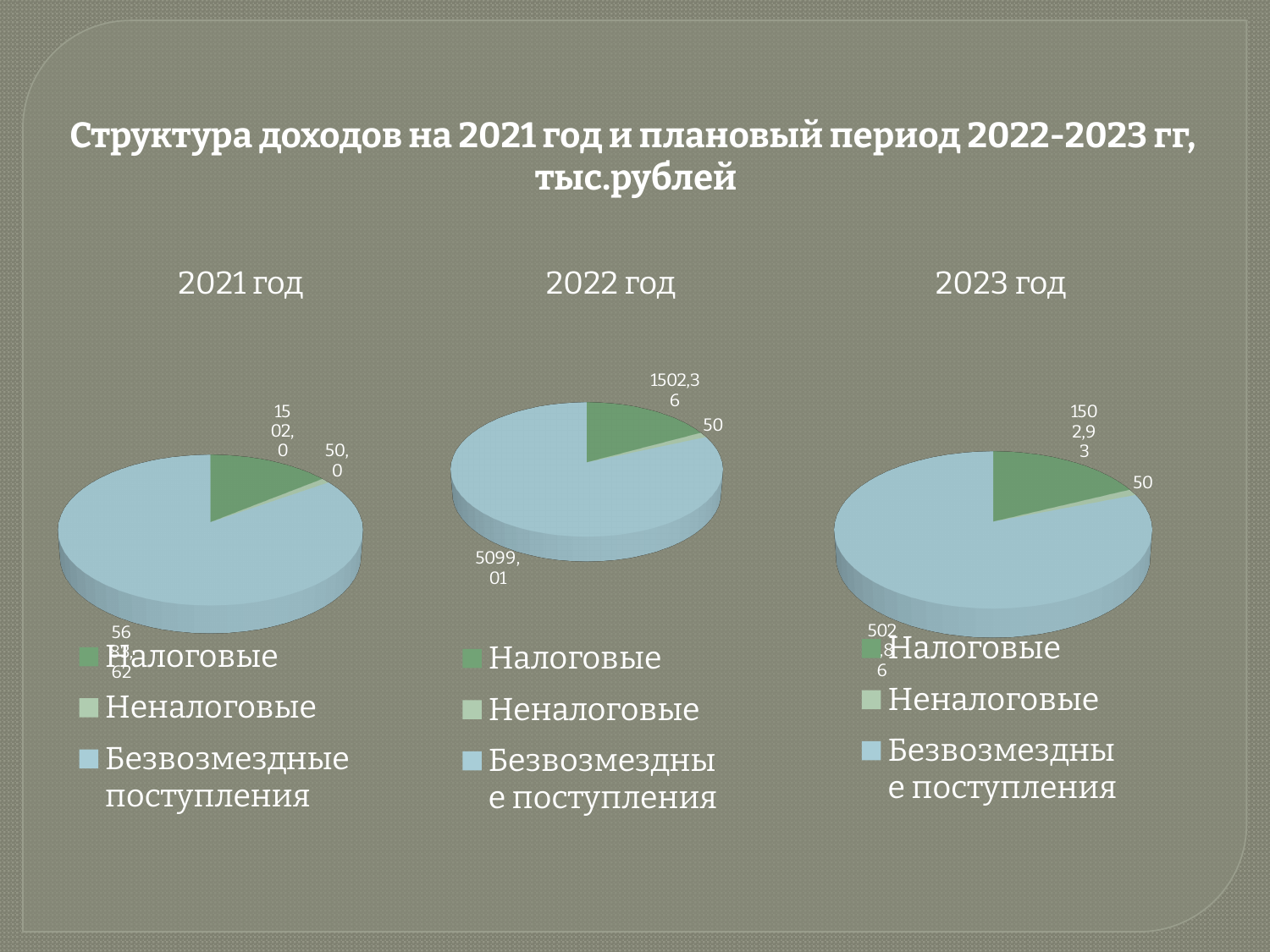

Структура доходов на 2021 год и плановый период 2022-2023 гг,
тыс.рублей
2021 год
2022 год
2023 год

[unsupported chart]

[unsupported chart]

[unsupported chart]